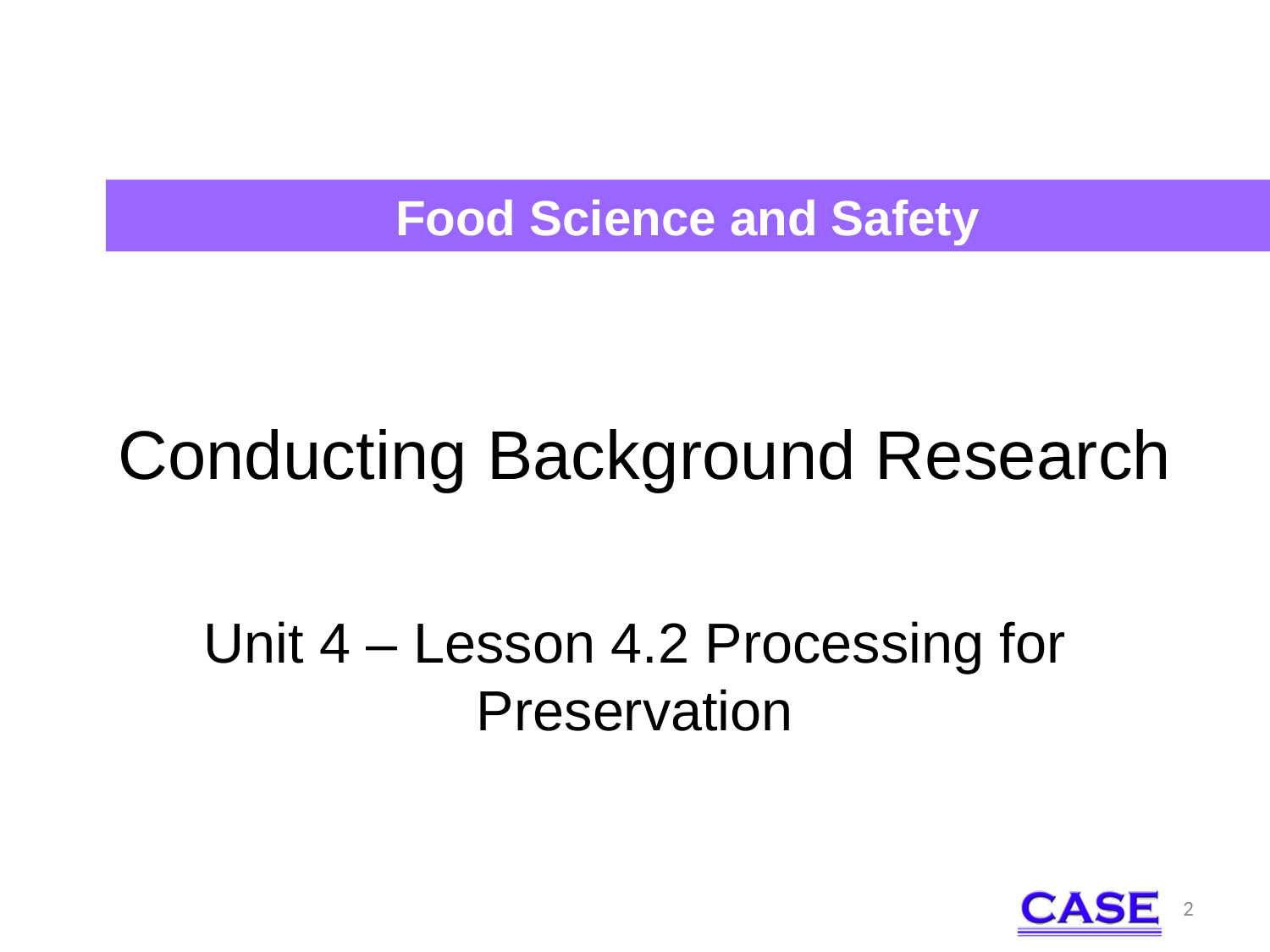

Food Science and Safety
# Conducting Background Research
Unit 4 – Lesson 4.2 Processing for Preservation
2